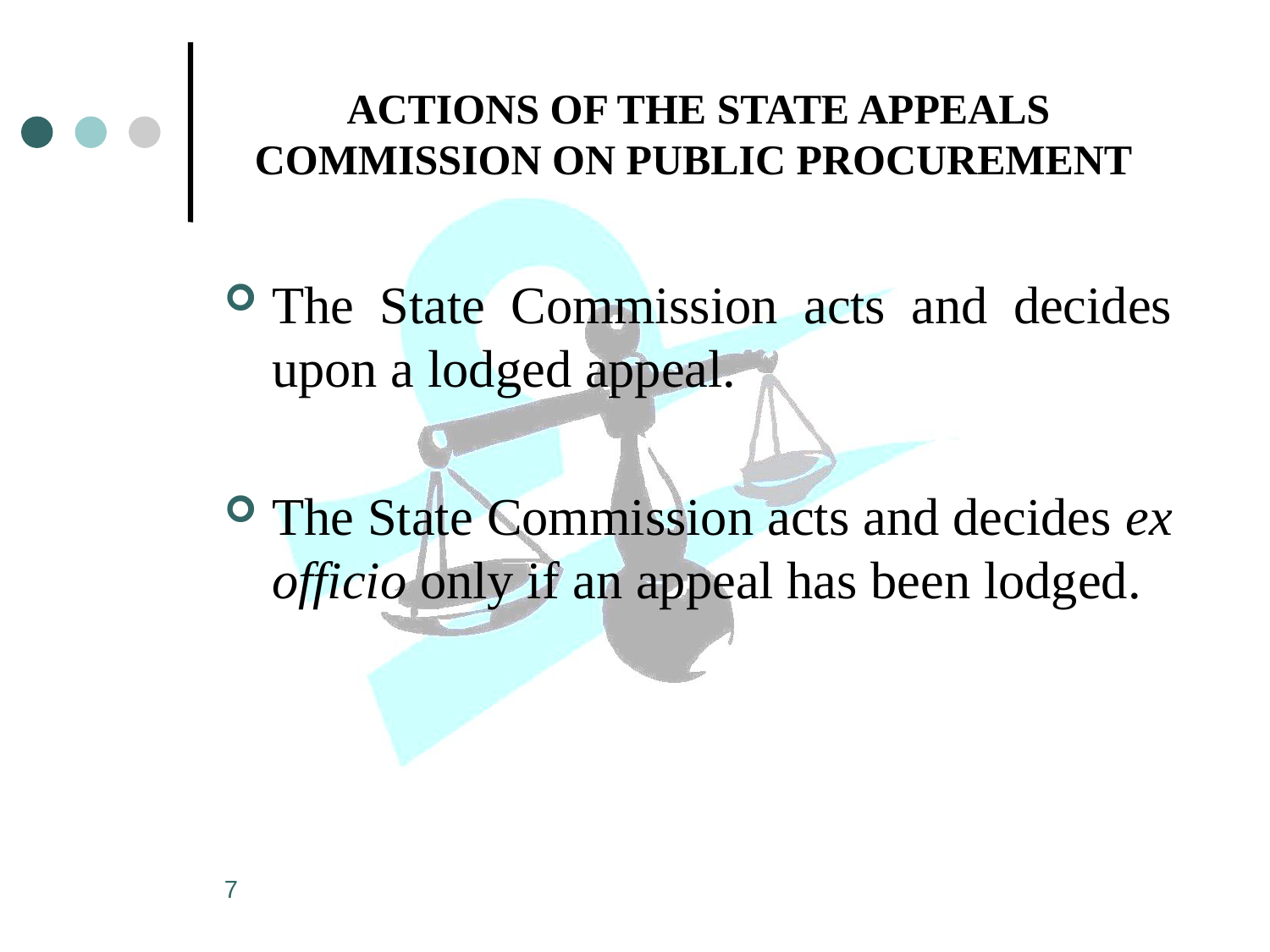

# ACTIONS OF THE STATE APPEALS COMMISSION ON PUBLIC PROCUREMENT
The State Commission acts and decides upon a lodged appeal.

The State Commission acts and decides ex officio only if an appeal has been lodged.

7